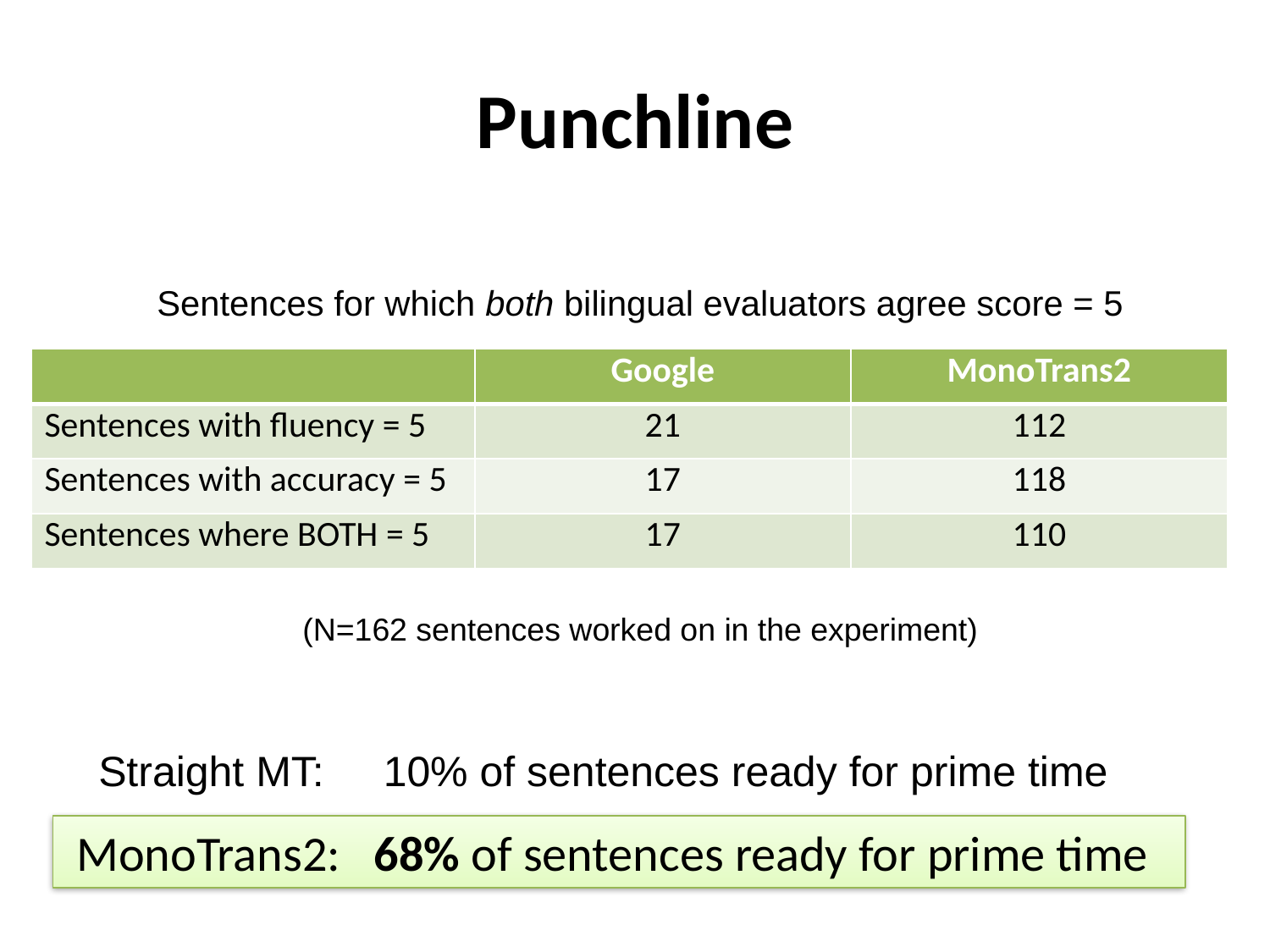

# Punchline
Sentences for which both bilingual evaluators agree score = 5
|  | Google | MonoTrans2 |
| --- | --- | --- |
| Sentences with fluency = 5 | 21 | 112 |
| Sentences with accuracy = 5 | 17 | 118 |
| Sentences where BOTH = 5 | 17 | 110 |
(N=162 sentences worked on in the experiment)
 Straight MT:     10% of sentences ready for prime time
 MonoTrans2:   68% of sentences ready for prime time